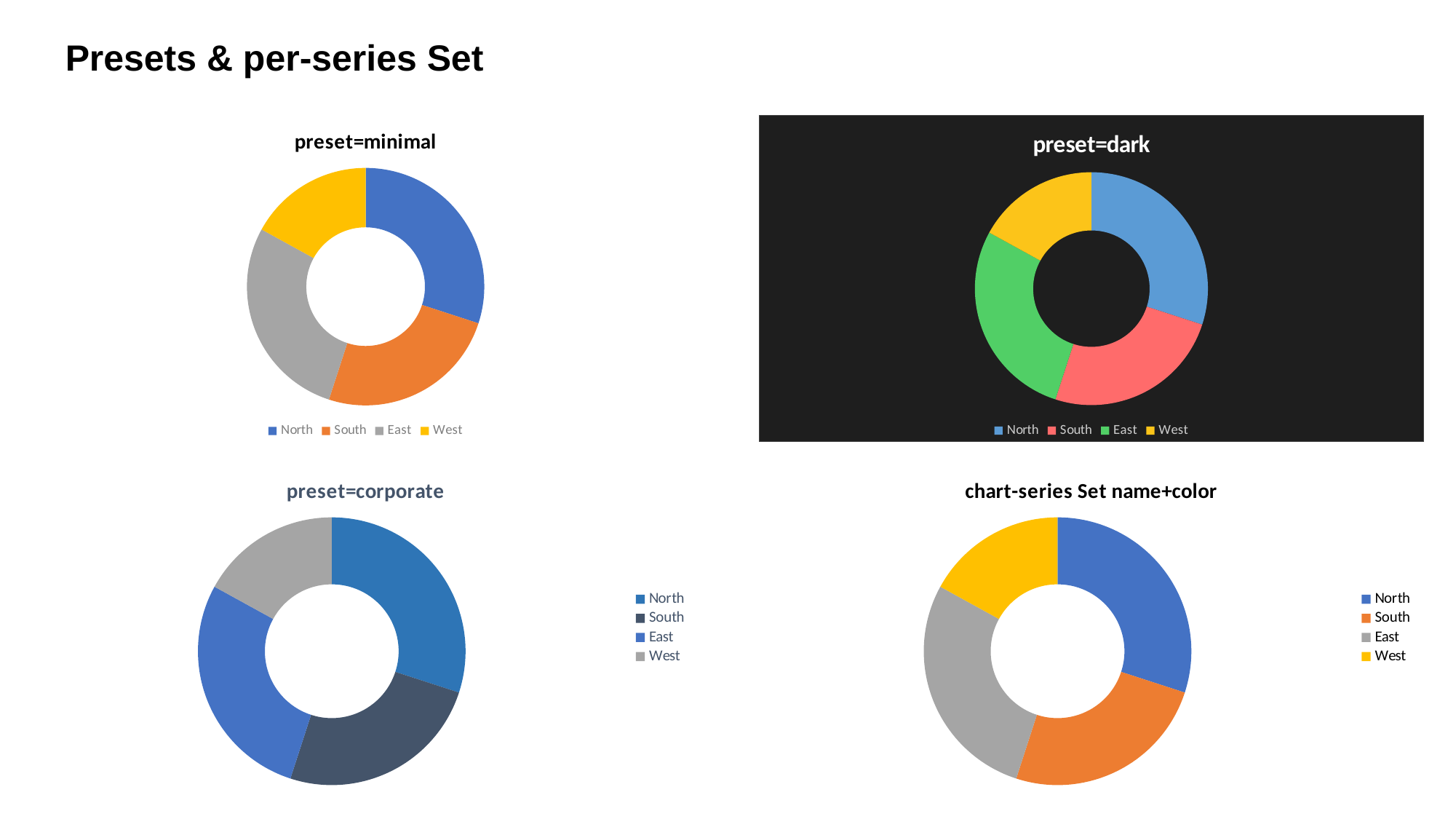

Presets & per-series Set

### Chart: preset=minimal

| Category |  |
|---|---|
| North | 30.0 |
| South | 25.0 |
| East | 28.0 |
| West | 17.0 |

### Chart: preset=dark

| Category |  |
|---|---|
| North | 30.0 |
| South | 25.0 |
| East | 28.0 |
| West | 17.0 |

### Chart: preset=corporate

| Category |  |
|---|---|
| North | 30.0 |
| South | 25.0 |
| East | 28.0 |
| West | 17.0 |

### Chart: chart-series Set name+color

| Category |  |
|---|---|
| North | 30.0 |
| South | 25.0 |
| East | 28.0 |
| West | 17.0 |